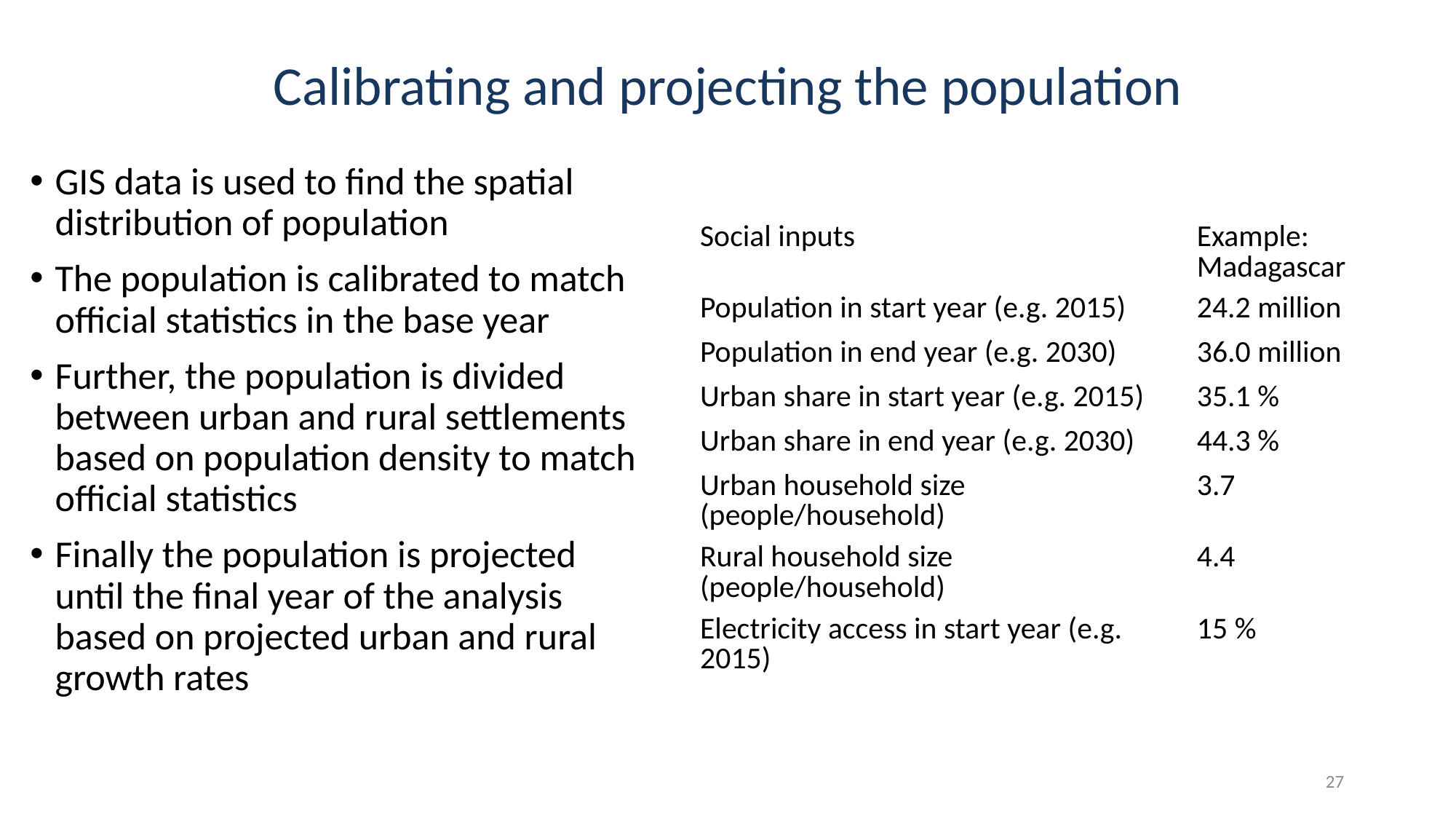

# Calibrating and projecting the population
GIS data is used to find the spatial distribution of population
The population is calibrated to match official statistics in the base year
Further, the population is divided between urban and rural settlements based on population density to match official statistics
Finally the population is projected until the final year of the analysis based on projected urban and rural growth rates
| Social inputs | Example: Madagascar |
| --- | --- |
| Population in start year (e.g. 2015) | 24.2 million |
| Population in end year (e.g. 2030) | 36.0 million |
| Urban share in start year (e.g. 2015) | 35.1 % |
| Urban share in end year (e.g. 2030) | 44.3 % |
| Urban household size (people/household) | 3.7 |
| Rural household size (people/household) | 4.4 |
| Electricity access in start year (e.g. 2015) | 15 % |
27